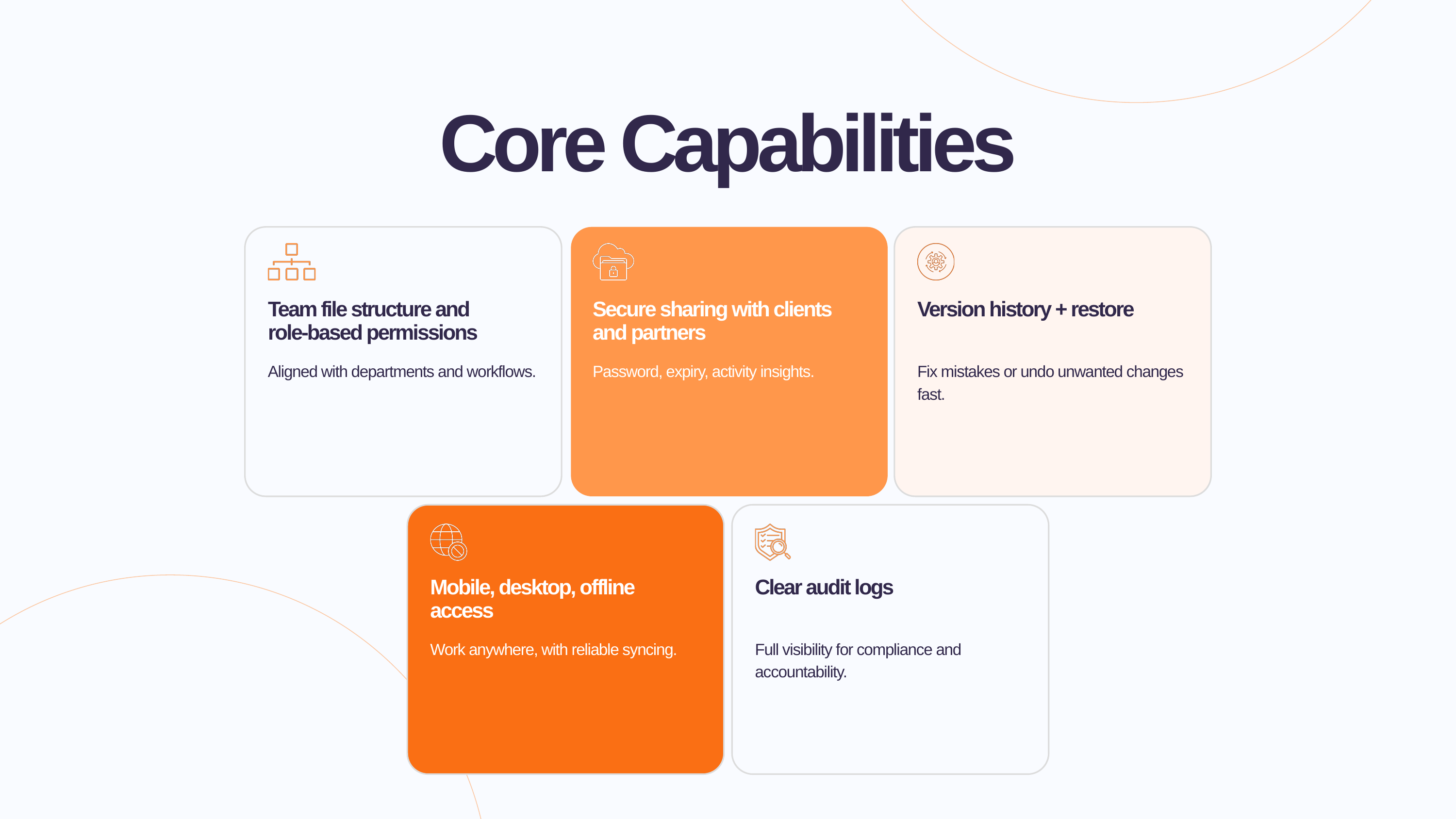

Core Capabilities

Team file structure and role-based permissions
Secure sharing with clients and partners
Version history + restore
Aligned with departments and workflows.
Password, expiry, activity insights.
Fix mistakes or undo unwanted changes fast.

Mobile, desktop, offline access
Clear audit logs
Work anywhere, with reliable syncing.
Full visibility for compliance and accountability.